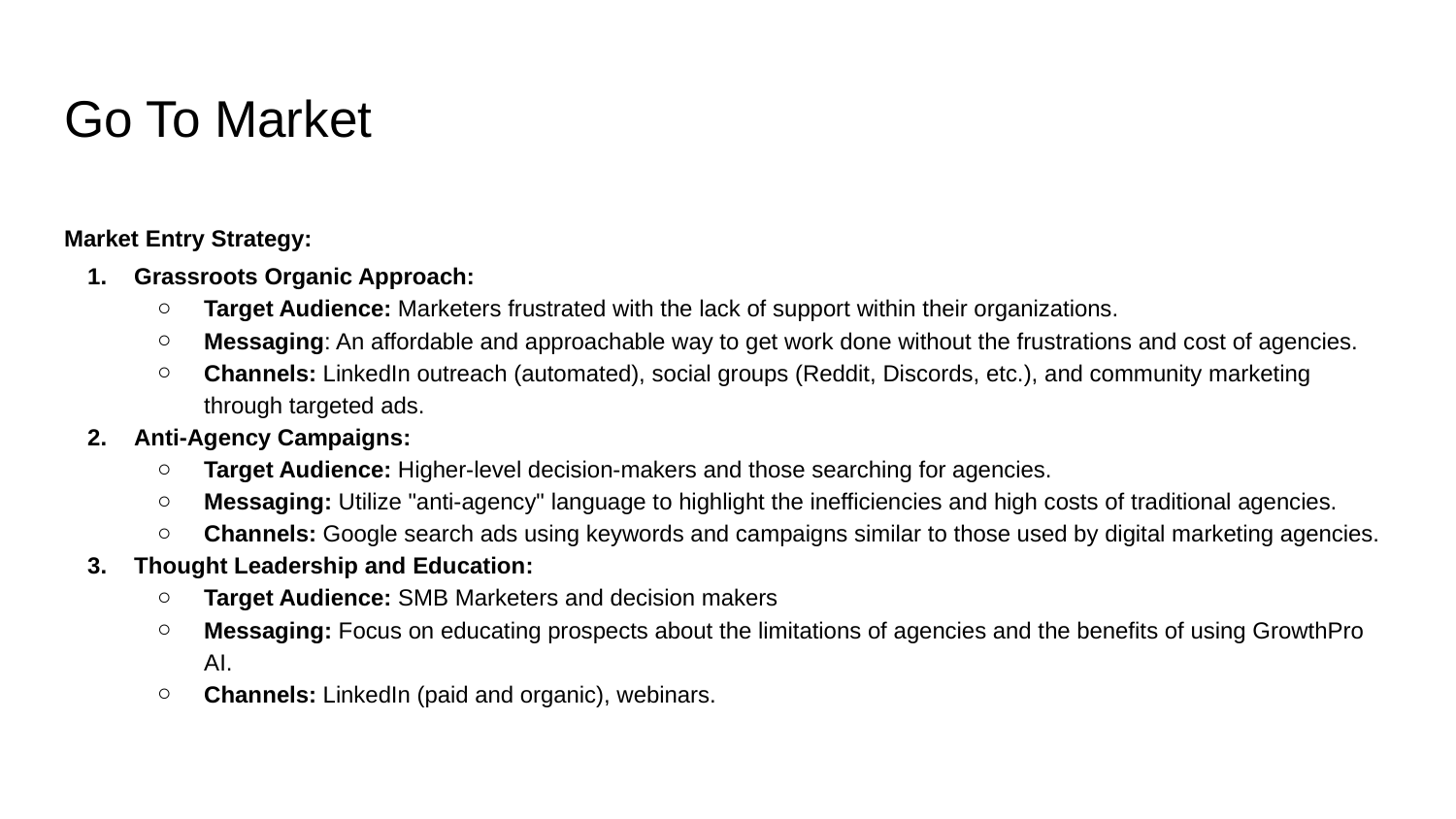

# Go To Market
Market Entry Strategy:
Grassroots Organic Approach:
Target Audience: Marketers frustrated with the lack of support within their organizations.
Messaging: An affordable and approachable way to get work done without the frustrations and cost of agencies.
Channels: LinkedIn outreach (automated), social groups (Reddit, Discords, etc.), and community marketing through targeted ads.
Anti-Agency Campaigns:
Target Audience: Higher-level decision-makers and those searching for agencies.
Messaging: Utilize "anti-agency" language to highlight the inefficiencies and high costs of traditional agencies.
Channels: Google search ads using keywords and campaigns similar to those used by digital marketing agencies.
Thought Leadership and Education:
Target Audience: SMB Marketers and decision makers
Messaging: Focus on educating prospects about the limitations of agencies and the benefits of using GrowthPro AI.
Channels: LinkedIn (paid and organic), webinars.